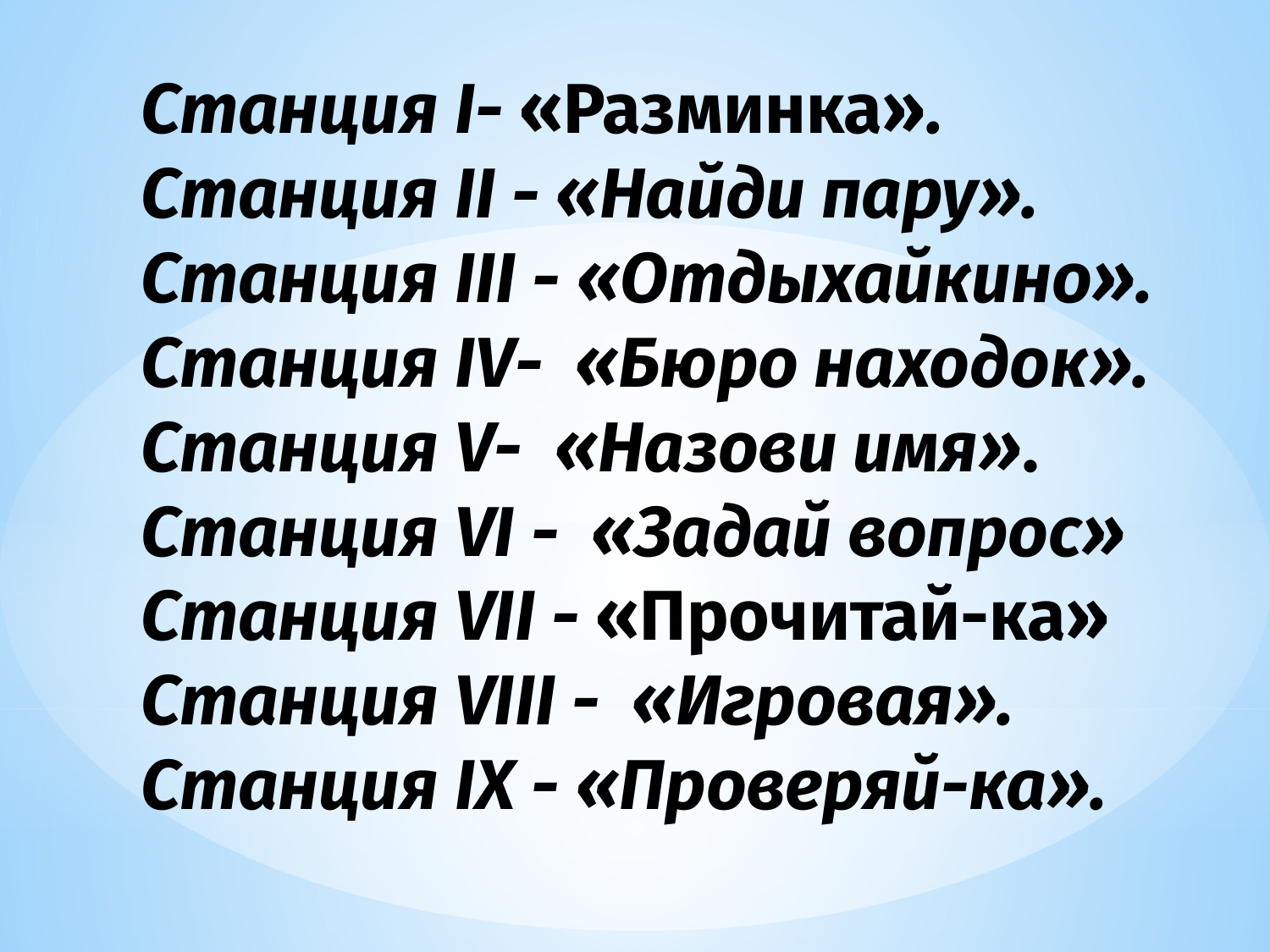

Станция I- «Разминка».
Станция II - «Найди пару».
Станция III - «Отдыхайкино».
Станция IV-  «Бюро находок».
Станция V-  «Назови имя».
Станция VI -  «Задай вопрос»
Станция VII - «Прочитай-ка»
Станция VIII -  «Игровая».
Станция IX - «Проверяй-ка».